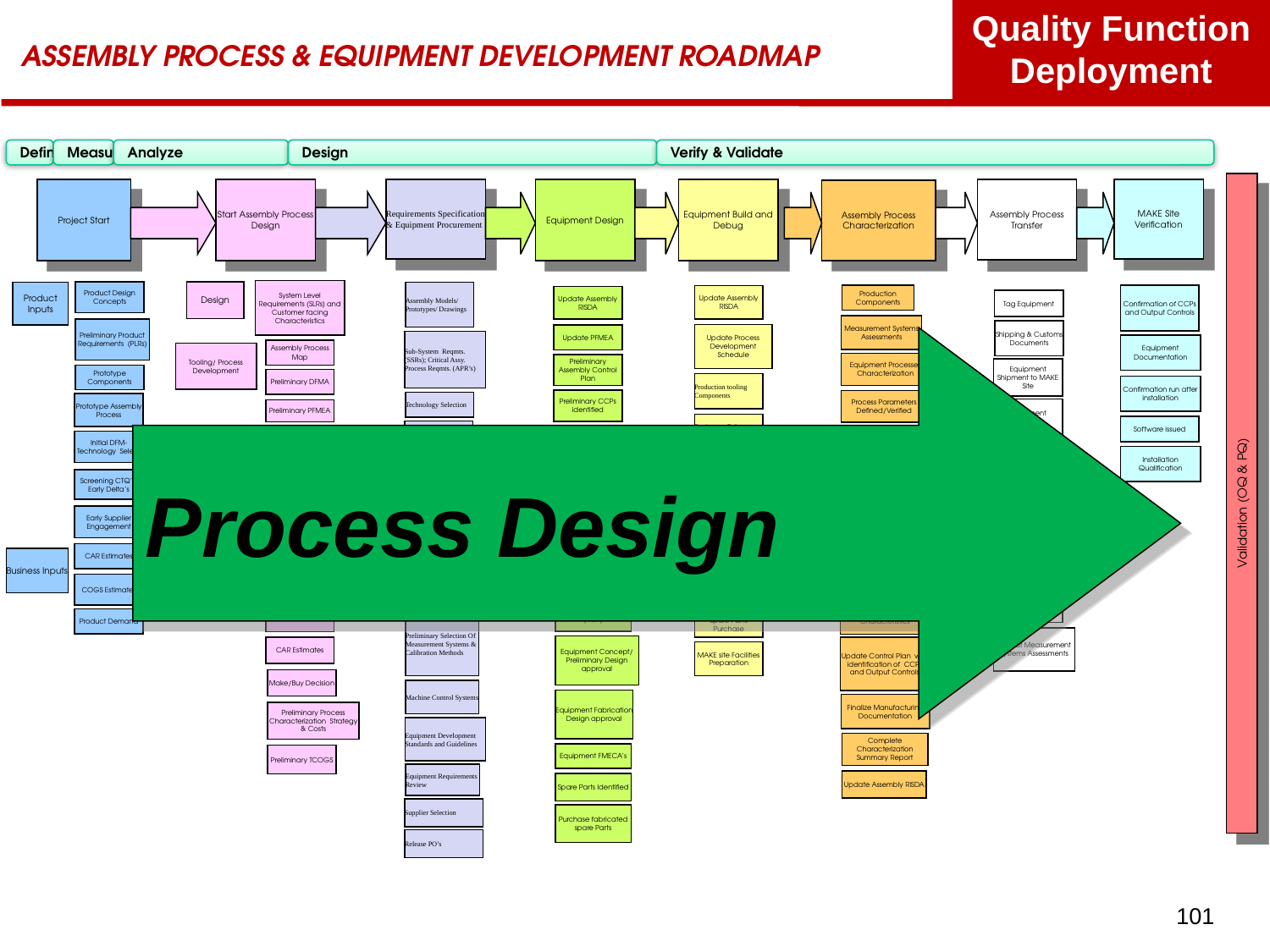

# ASSEMBLY PROCESS & EQUIPMENT DEVELOPMENT ROADMAP
Define
Measure
Analyze
Design
Verify & Validate
Project Start
Start Assembly Process Design
Requirements Specification & Equipment Procurement
Equipment Design
Equipment Build and Debug
Assembly Process Transfer
MAKE Site Verification
Assembly Process Characterization

System Level Requirements (SLRs) and Customer facing Characteristics
Product Design Concepts
Design
Assembly Models/ Prototypes/ Drawings
Product Inputs
Production Components
Confirmation of CCPs and Output Controls
Update Assembly RISDA
Update Assembly RISDA
Tag Equipment
Measurement Systems Assessments
Preliminary Product Requirements  (PLRs)
Shipping & Customs Documents
Update Process Development Schedule
Update PFMEA
Process Design
Sub-System  Reqmts. (SSRs); Critical Assy. Process Reqmts. (APR’s)
Equipment Documentation
Assembly Process Map
Tooling/ Process Development
Equipment Processes Characterization
Preliminary Assembly Control Plan
Equipment Shipment to MAKE Site
Prototype Components
Preliminary DFMA
Production tooling Components
Equipment Debug
Equipment Dry Run
Confirmation run after installation
Preliminary CCPs identified
Process Parameters Defined/Verified
Technology Selection
Prototype Assembly Process
Equipment installation
Preliminary PFMEA
Software issued
Assembly Process Layout
Infinity System Requirements
Software Validations
Value Stream Analysis
Initial DFM-Technology  Select
Make Site Equipment Calibrations
Installation Qualification
End-to-End Process Characterizations
Material Handling Concepts
Preliminary Safety and Ergo Review
BOM
Screening CTQ’s- Early Delta’s
Safety Ergo Approval
Update
IM & TE requirements
Assembly Equipment RFQ
Validation (OQ & PQ)
Update PFMEA
Changeover Requirements
Selection of Measurement Systems and Calibration methods
IM & TE requirements
Early Supplier Engagement
Training at Supplier
Training at MAKE Site
Assembly RISDA
Human Machine Interface Requirements
Perform Equipment Calibration
CAR Estimates
Preventive Maintenance Plan
Business Inputs
Final Safety and Ergo
Equipment Serviceability and Setup Review
Preliminary Line Balance
Equipment Design updates
COGS Estimates
Error Proofing Requirements
Understand Transfer function for SLRs and Customer facing Characteristics
Infinity System Hook-ups
NUDS Technology Assessment
MAKE site VOC input (VOF)
Product Demand
Preliminary Selection Of Measurement Systems & Calibration Methods
Spare Parts Purchase
Repeat Measurement Systems Assessments
Equipment Concept/ Preliminary Design approval
Update Control Plan  with identification of  CCPs and Output Controls
CAR Estimates
MAKE site Facilities Preparation
Make/Buy Decision
Machine Control Systems
Equipment Fabrication Design approval
Finalize Manufacturing Documentation
Preliminary Process Characterization  Strategy & Costs
Equipment Development Standards and Guidelines
Complete Characterization Summary Report
Equipment FMECA’s
Preliminary TCOGS
Equipment Requirements Review
Update Assembly RISDA
Spare Parts Identified
Supplier Selection
Purchase fabricated spare Parts
Release PO’s